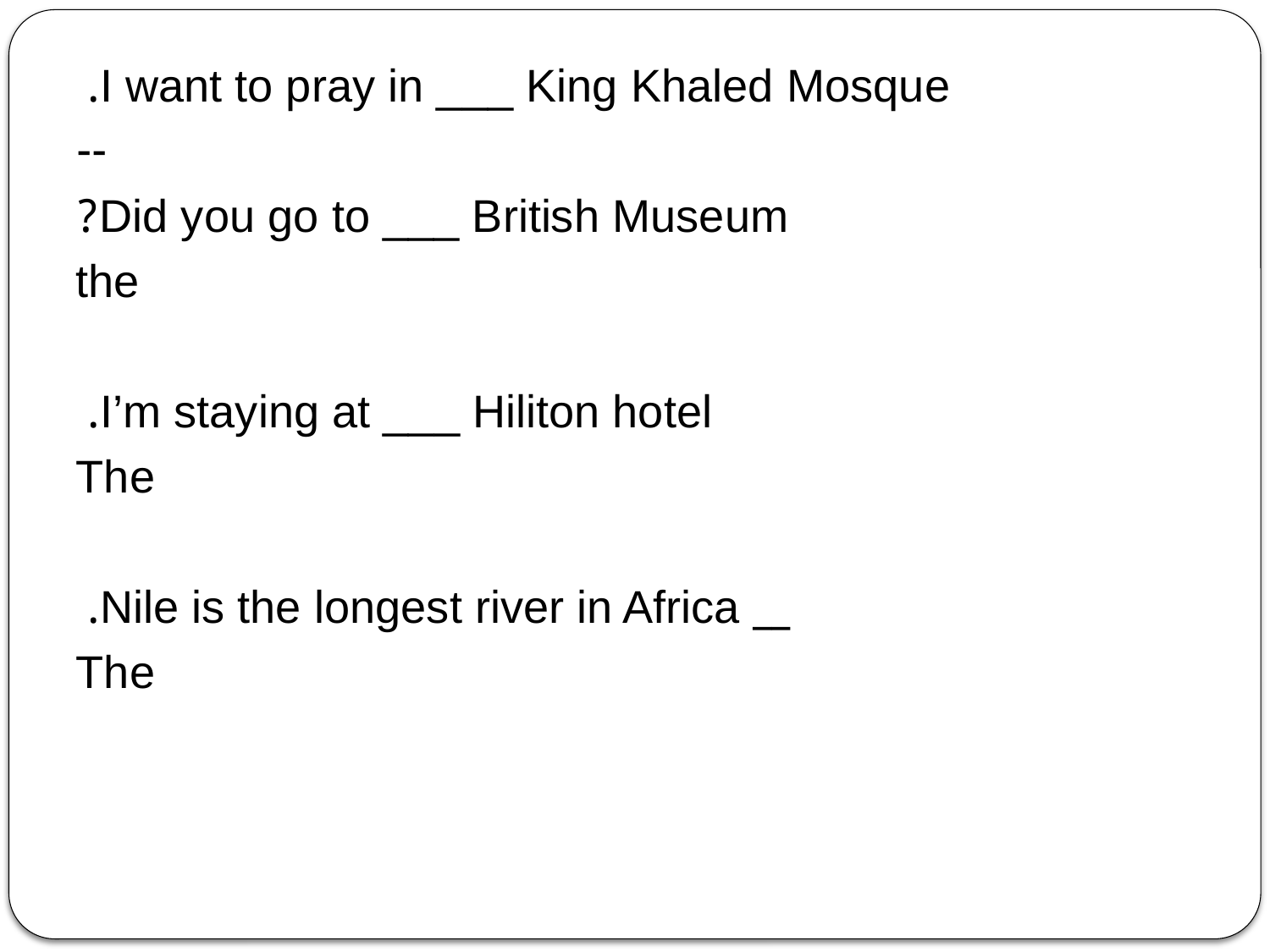

I want to pray in ___ King Khaled Mosque.
--
Did you go to ___ British Museum?
the

I’m staying at ___ Hiliton hotel.
The

__ Nile is the longest river in Africa.
The